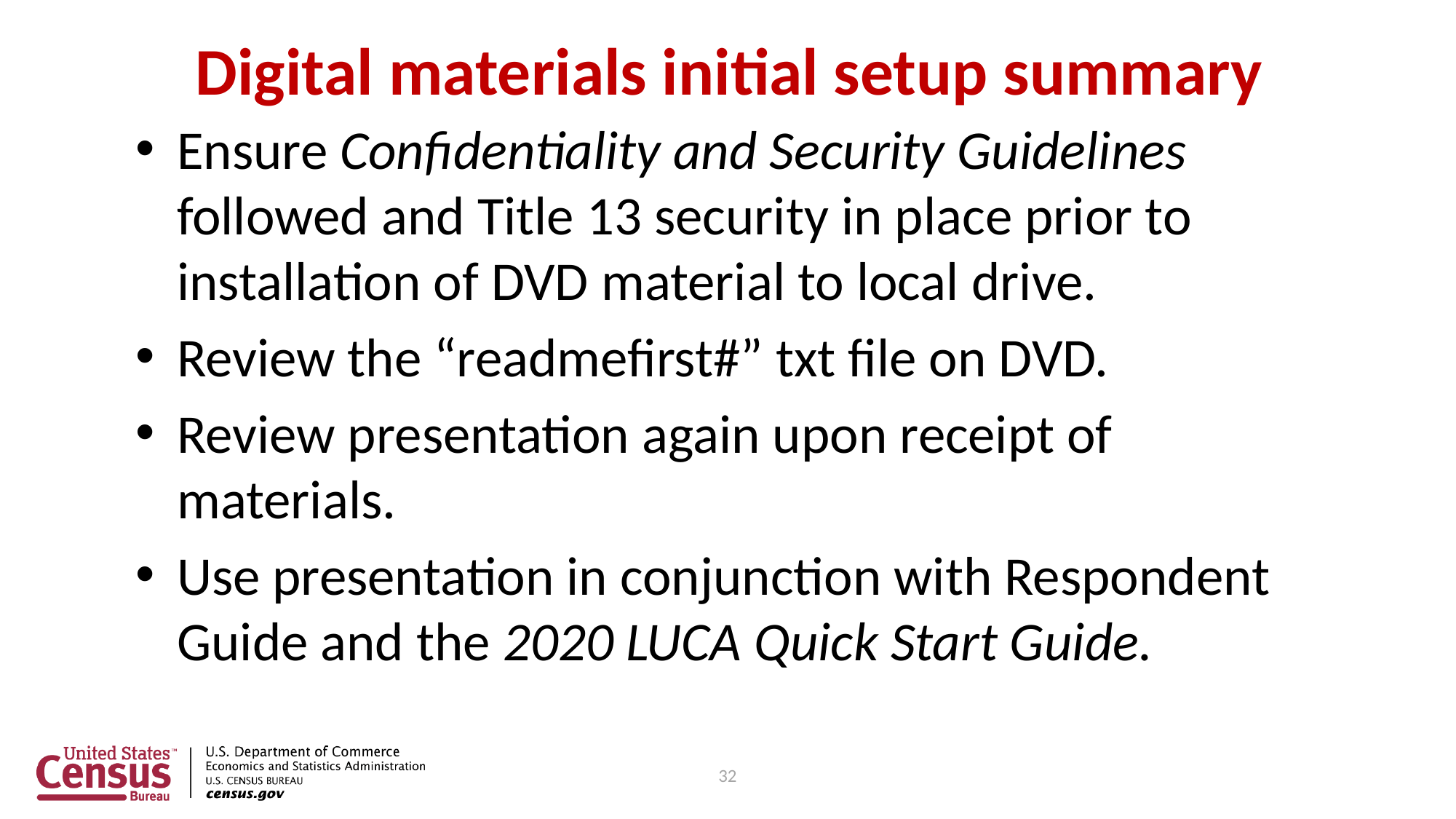

# Digital materials initial setup summary
Ensure Confidentiality and Security Guidelines followed and Title 13 security in place prior to installation of DVD material to local drive.
Review the “readmefirst#” txt file on DVD.
Review presentation again upon receipt of materials.
Use presentation in conjunction with Respondent Guide and the 2020 LUCA Quick Start Guide.
32